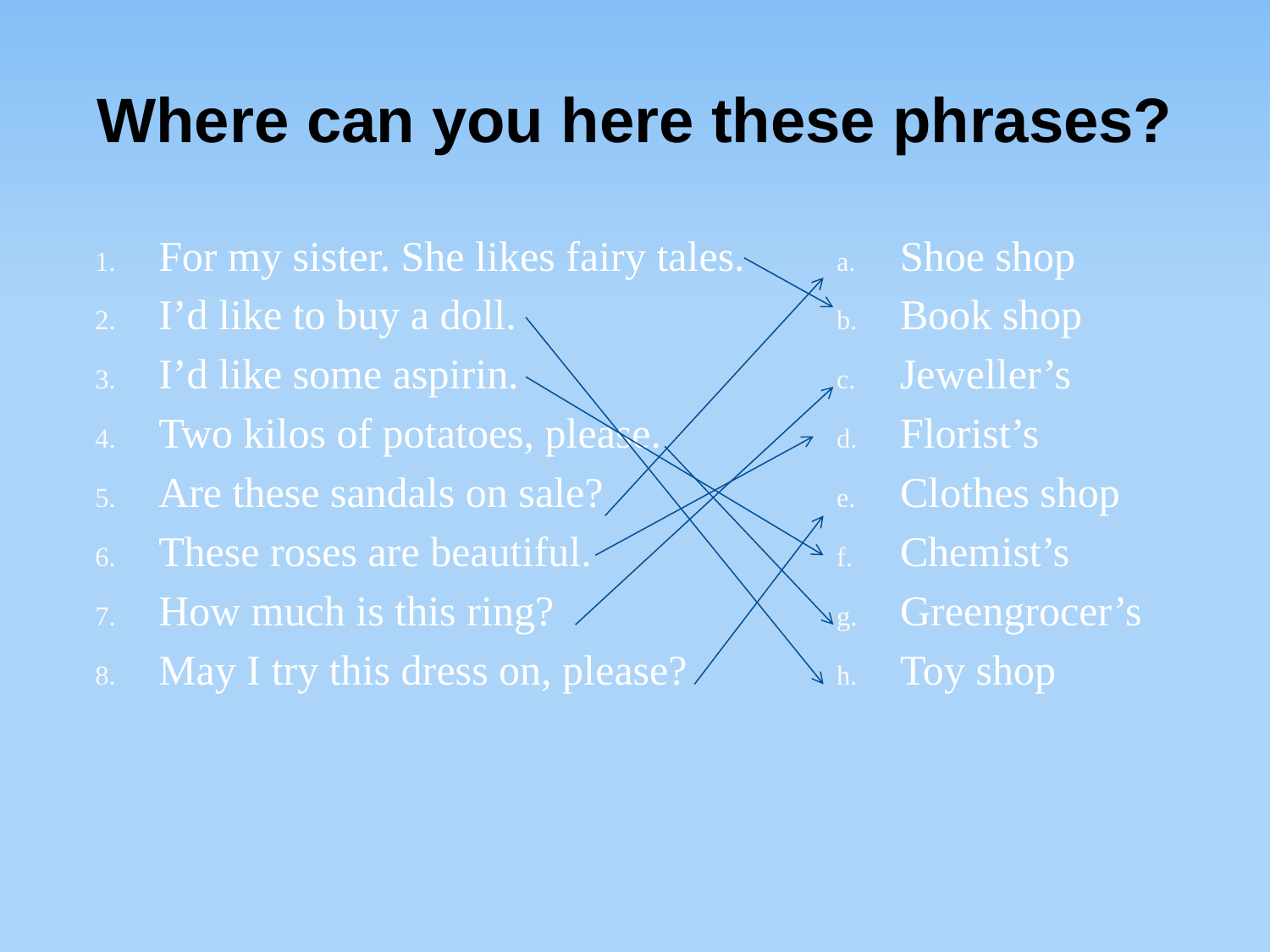

# Where can you here these phrases?
For my sister. She likes fairy tales.
I’d like to buy a doll.
I’d like some aspirin.
Two kilos of potatoes, please.
Are these sandals on sale?
These roses are beautiful.
How much is this ring?
May I try this dress on, please?
Shoe shop
Book shop
Jeweller’s
Florist’s
Clothes shop
Chemist’s
Greengrocer’s
Toy shop